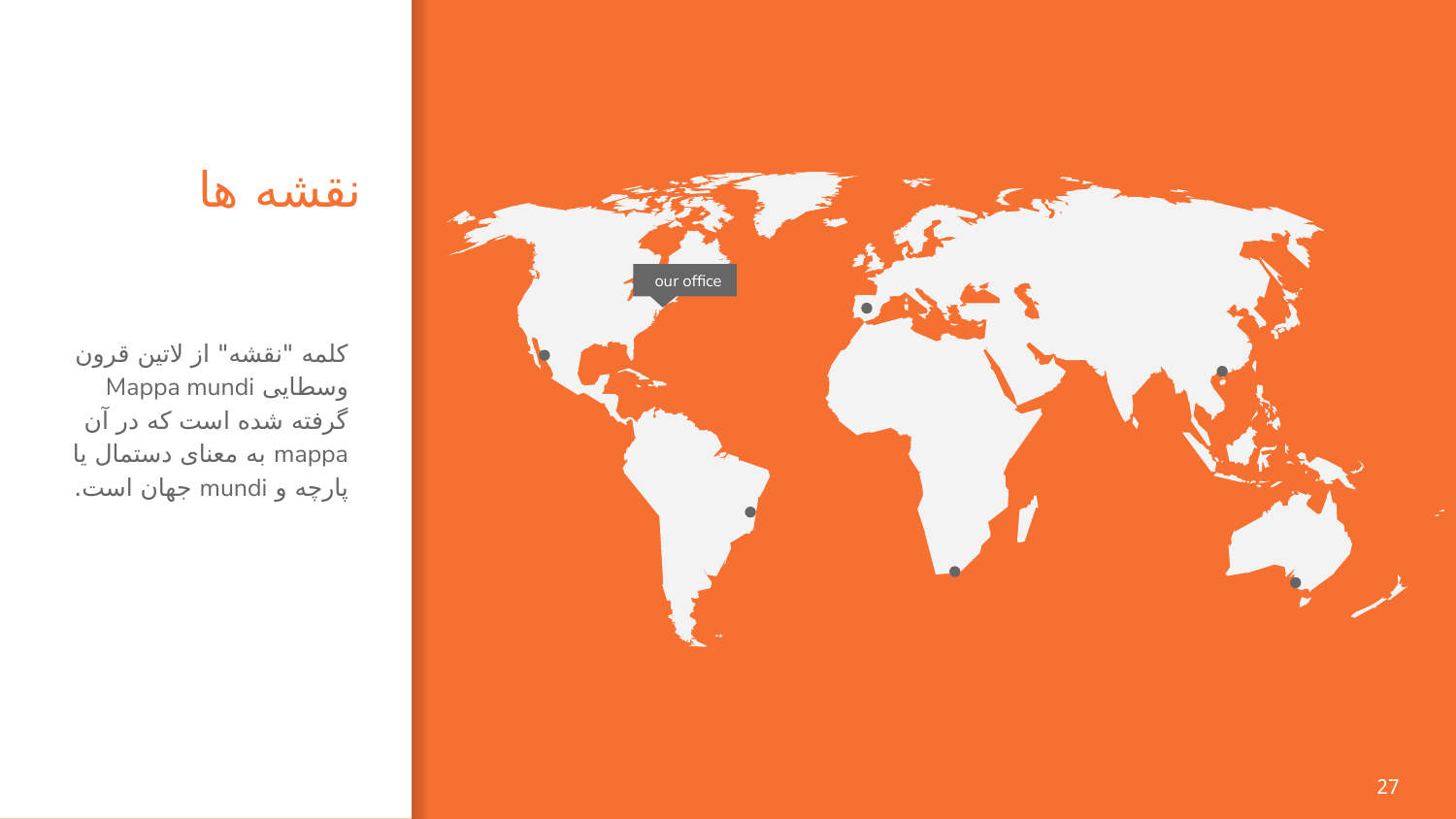

# نقشه ها

our office

کلمه "نقشه" از لاتین قرون وسطایی Mappa mundi گرفته شده است که در آن mappa به معنای دستمال یا پارچه و mundi جهان است.

27